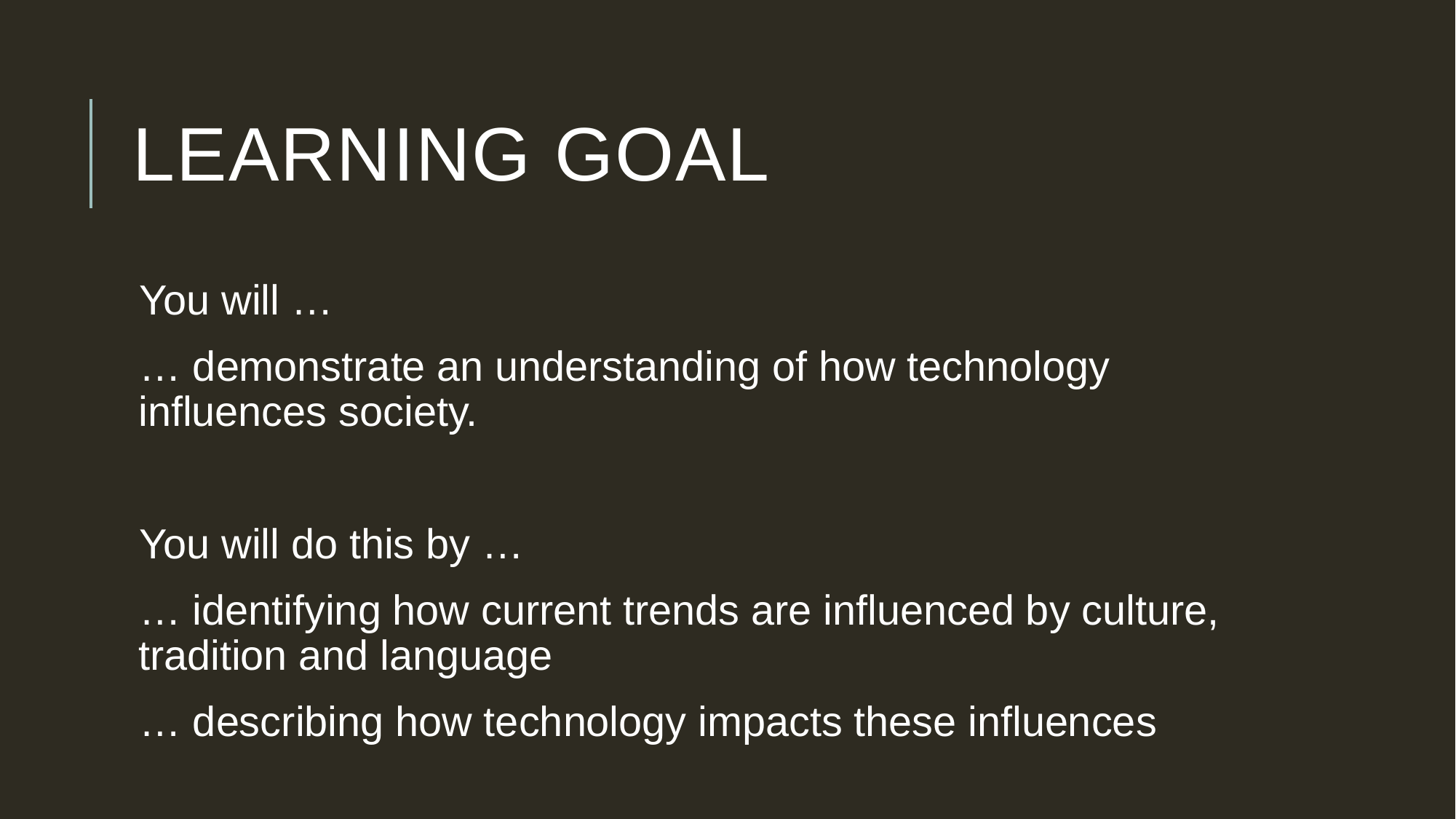

# Learning goal
You will …
… demonstrate an understanding of how technology influences society.

You will do this by …
… identifying how current trends are influenced by culture, tradition and language
… describing how technology impacts these influences